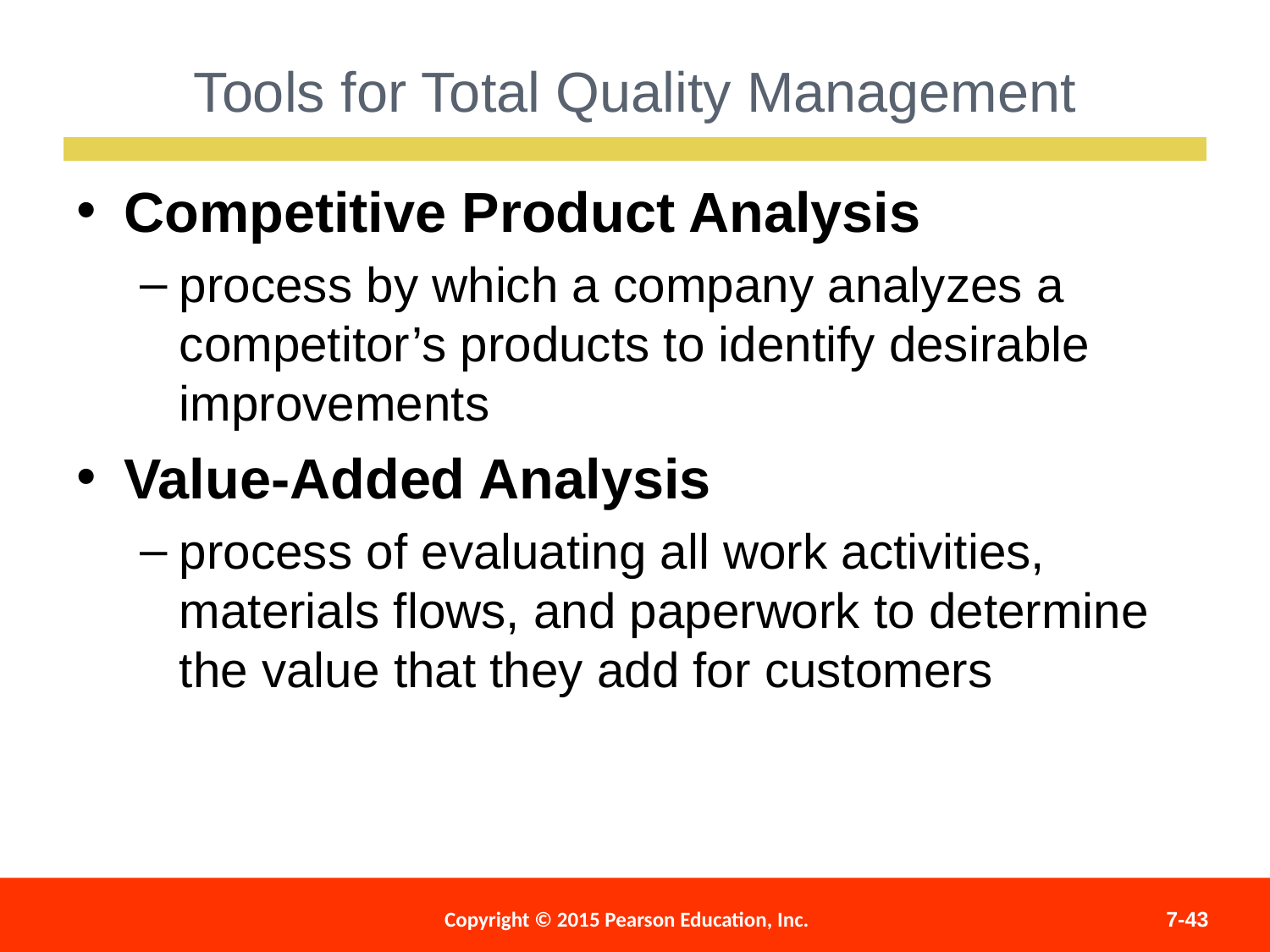

Tools for Total Quality Management
Competitive Product Analysis
process by which a company analyzes a competitor’s products to identify desirable improvements
Value-Added Analysis
process of evaluating all work activities, materials flows, and paperwork to determine the value that they add for customers